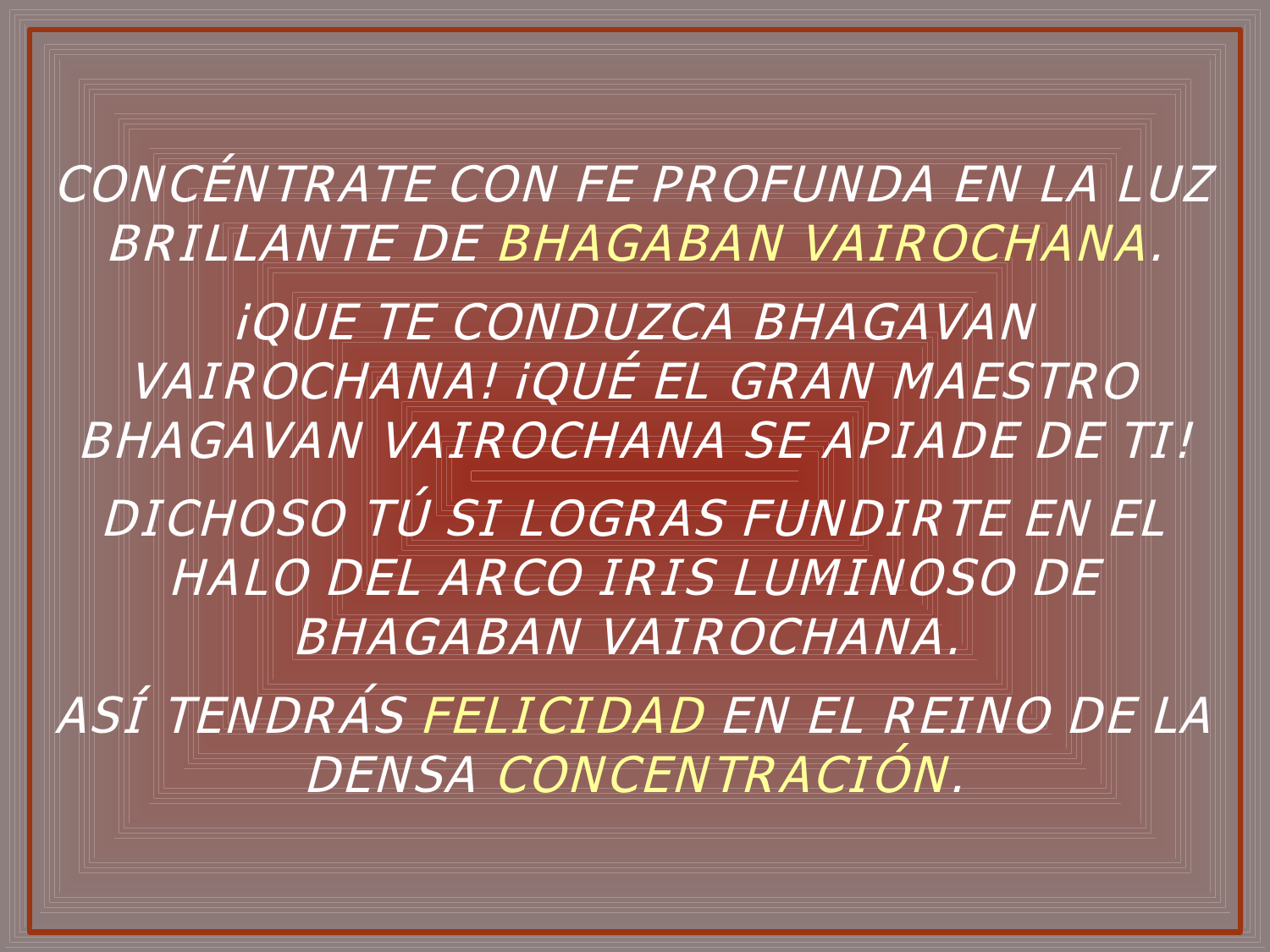

CONCÉNTRATE CON FE PROFUNDA EN LA LUZ BRILLANTE DE BHAGABAN VAIROCHANA.

¡QUE TE CONDUZCA BHAGAVAN VAIROCHANA! ¡QUÉ EL GRAN MAESTRO BHAGAVAN VAIROCHANA SE APIADE DE TI!

DICHOSO TÚ SI LOGRAS FUNDIRTE EN EL HALO DEL ARCO IRIS LUMINOSO DE BHAGABAN VAIROCHANA.

ASÍ TENDRÁS FELICIDAD EN EL REINO DE LA DENSA CONCENTRACIÓN.